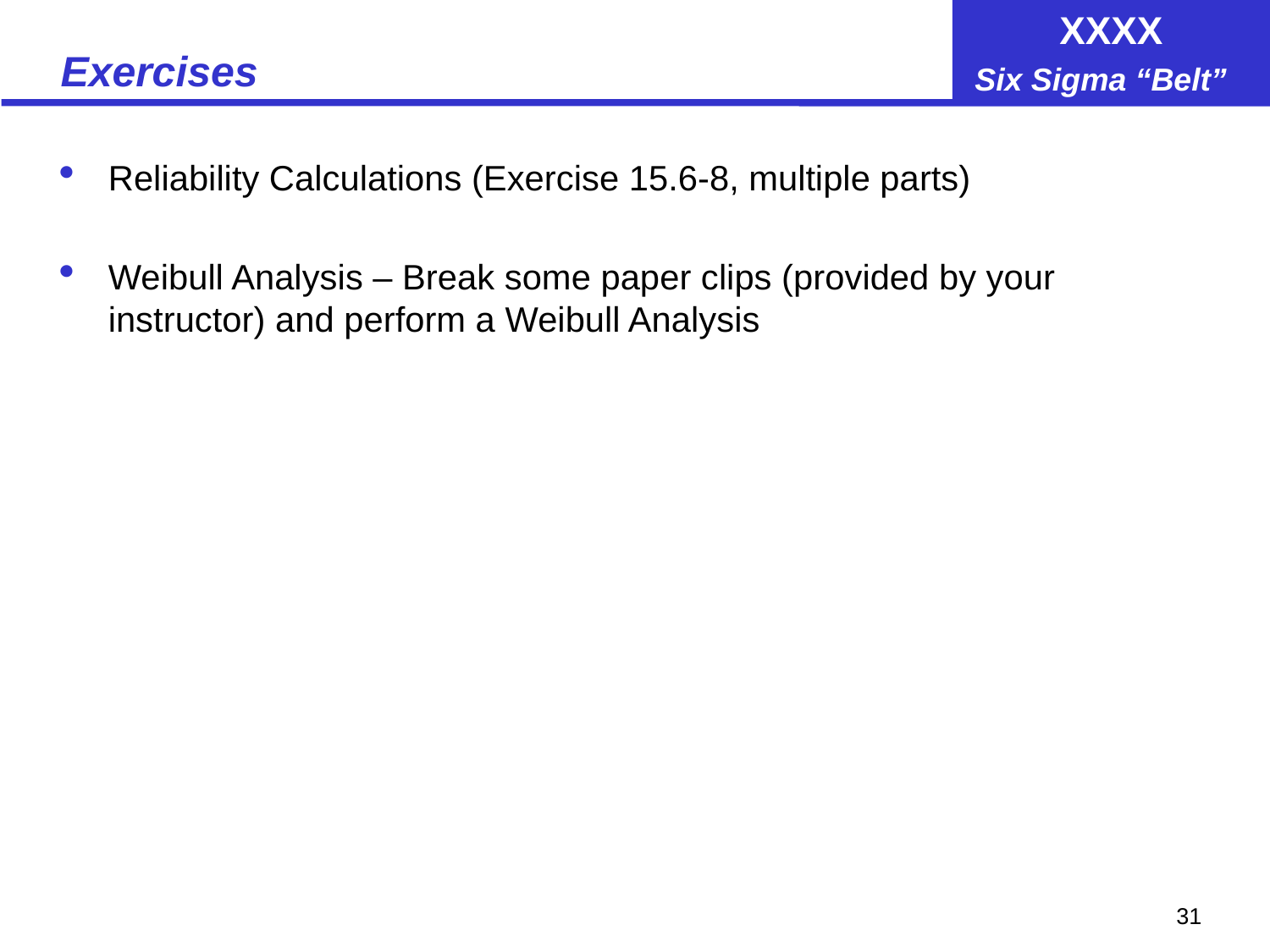

# Exercises
Reliability Calculations (Exercise 15.6-8, multiple parts)

Weibull Analysis – Break some paper clips (provided by your instructor) and perform a Weibull Analysis